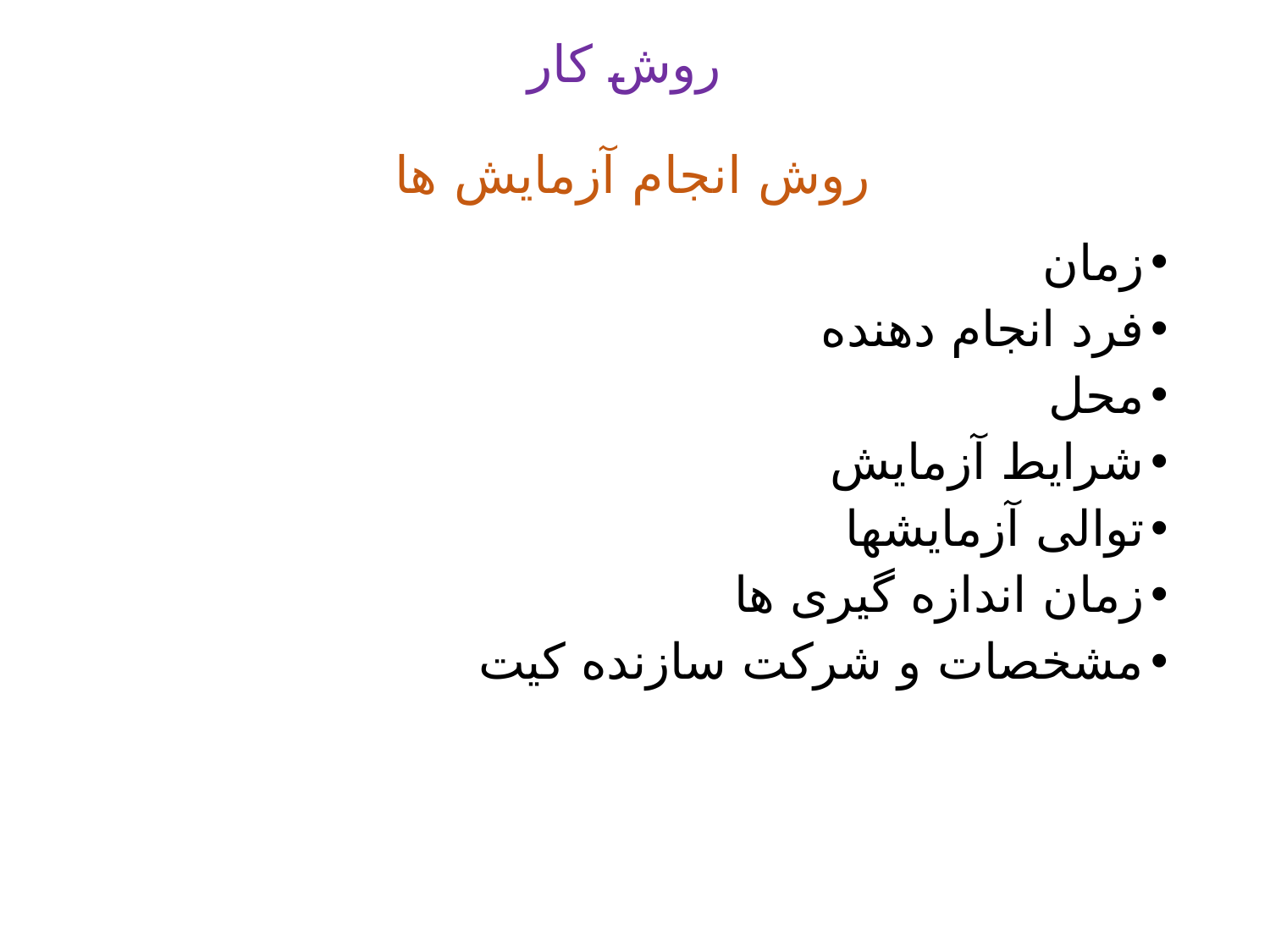

# روش کار روش انجام آزمایش ها

زمان
فرد انجام دهنده
محل
شرایط آزمایش
توالی آزمایشها
زمان اندازه گیری ها
مشخصات و شرکت سازنده کیت
22 May 2021
6